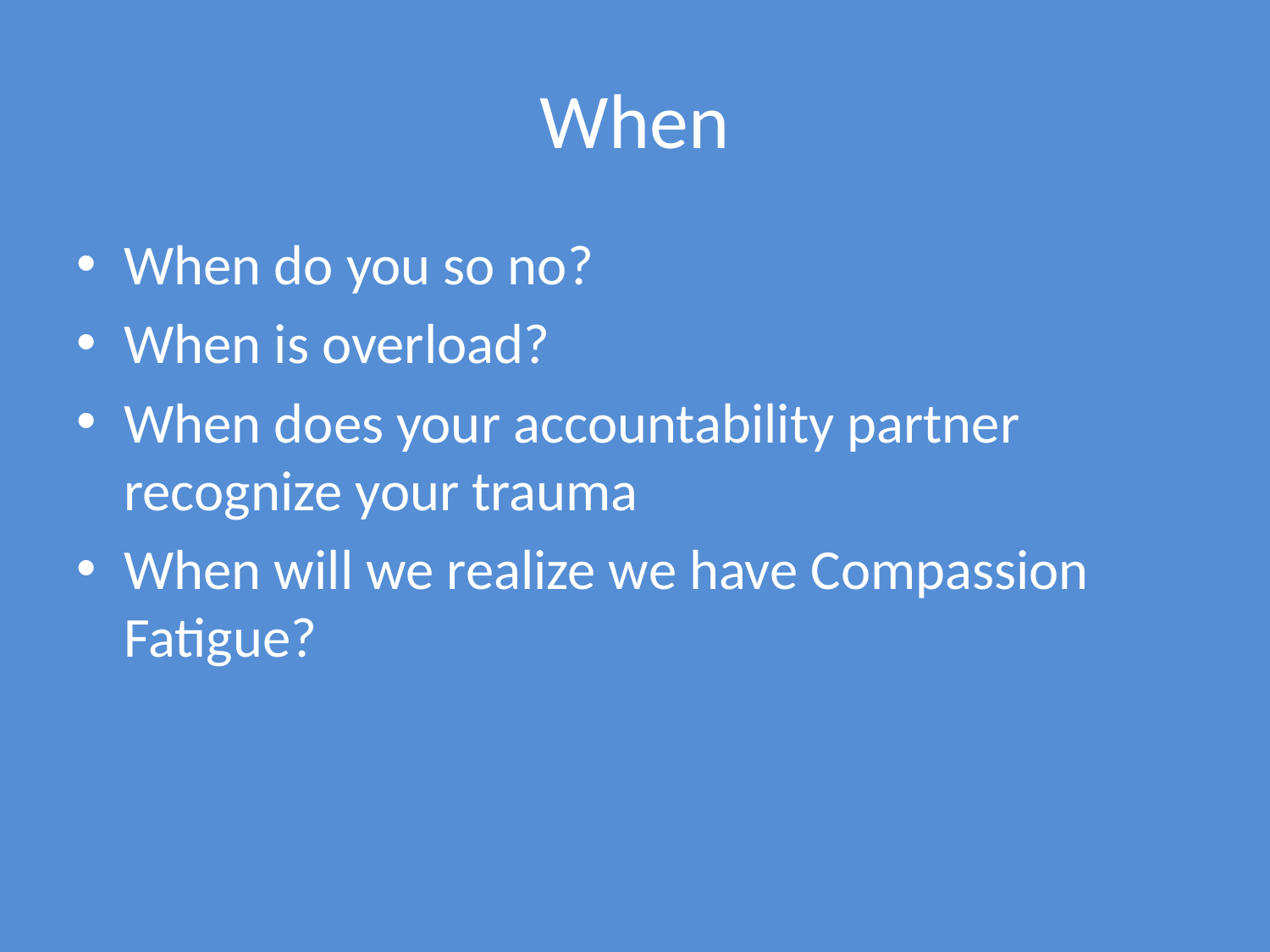

# When
When do you so no?
When is overload?
When does your accountability partner recognize your trauma
When will we realize we have Compassion Fatigue?